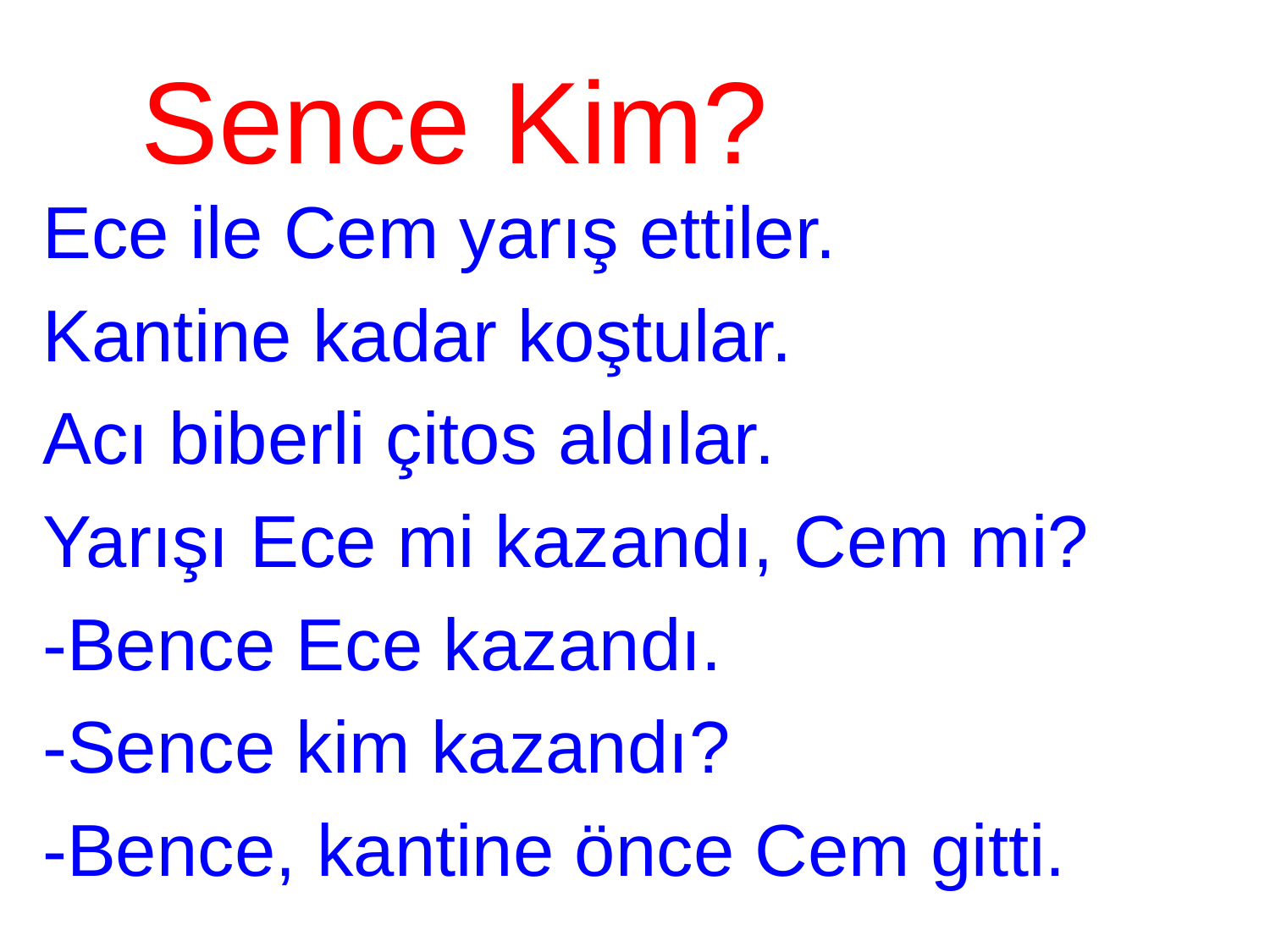

# Sence Kim?
Ece ile Cem yarış ettiler.
Kantine kadar koştular.
Acı biberli çitos aldılar.
Yarışı Ece mi kazandı, Cem mi?
-Bence Ece kazandı.
-Sence kim kazandı?
-Bence, kantine önce Cem gitti.